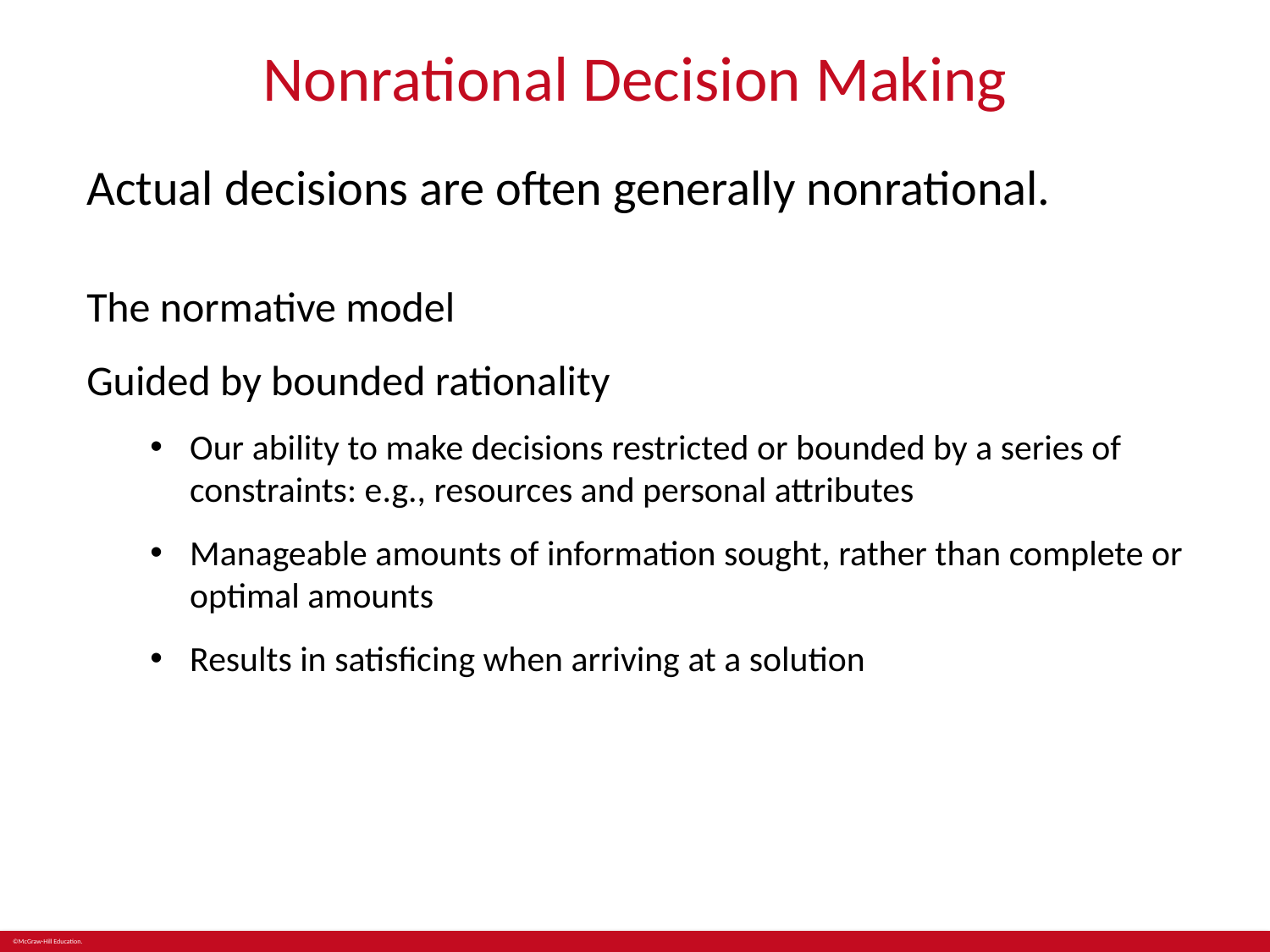

# Nonrational Decision Making
Actual decisions are often generally nonrational.
The normative model
Guided by bounded rationality
Our ability to make decisions restricted or bounded by a series of constraints: e.g., resources and personal attributes
Manageable amounts of information sought, rather than complete or optimal amounts
Results in satisficing when arriving at a solution